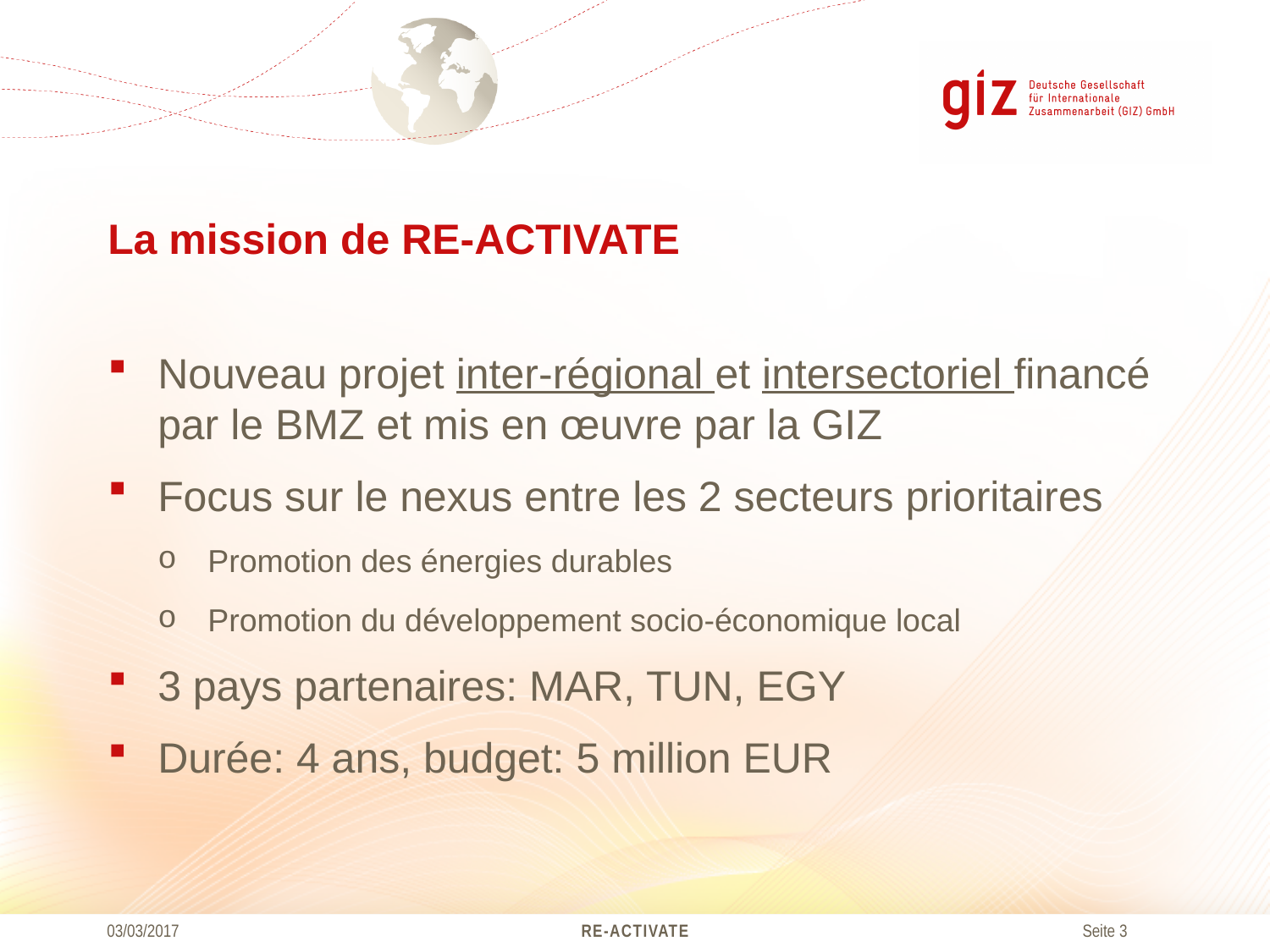

# La mission de RE-ACTIVATE
Nouveau projet inter-régional et intersectoriel financé par le BMZ et mis en œuvre par la GIZ
Focus sur le nexus entre les 2 secteurs prioritaires
Promotion des énergies durables
Promotion du développement socio-économique local
3 pays partenaires: MAR, TUN, EGY
Durée: 4 ans, budget: 5 million EUR
03/03/2017
RE-ACTIVATE